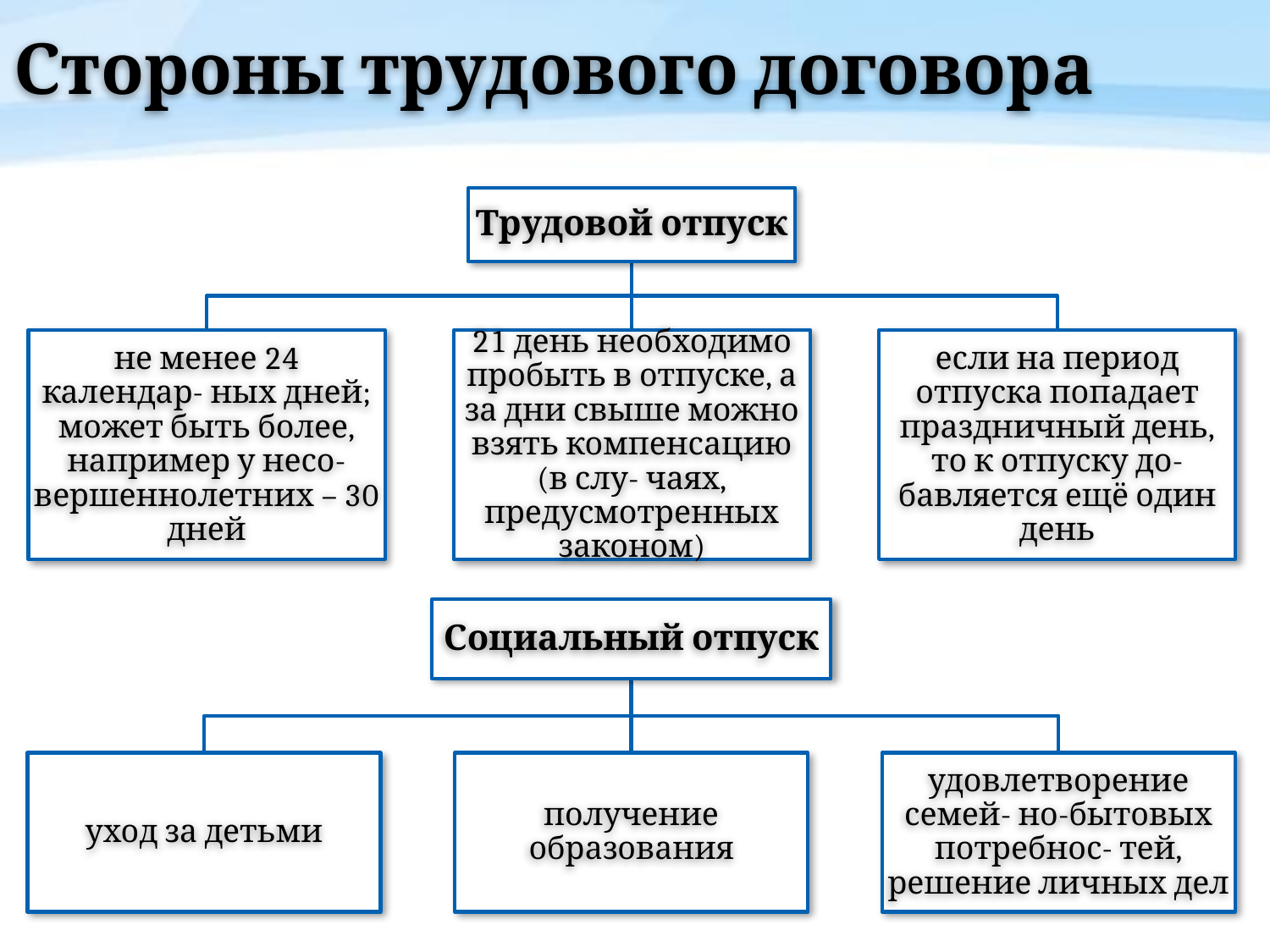

# Стороны трудового договора

Трудовой отпуск

не менее 24 календар- ных дней; может быть более, например у несо- вершеннолетних – 30 дней

21 день необходимо пробыть в отпуске, а за дни свыше можно взять компенсацию (в слу- чаях, предусмотренных законом)

если на период отпуска попадает праздничный день, то к отпуску до- бавляется ещё один день

Социальный отпуск

уход за детьми

получение образования

удовлетворение семей- но-бытовых потребнос- тей, решение личных дел